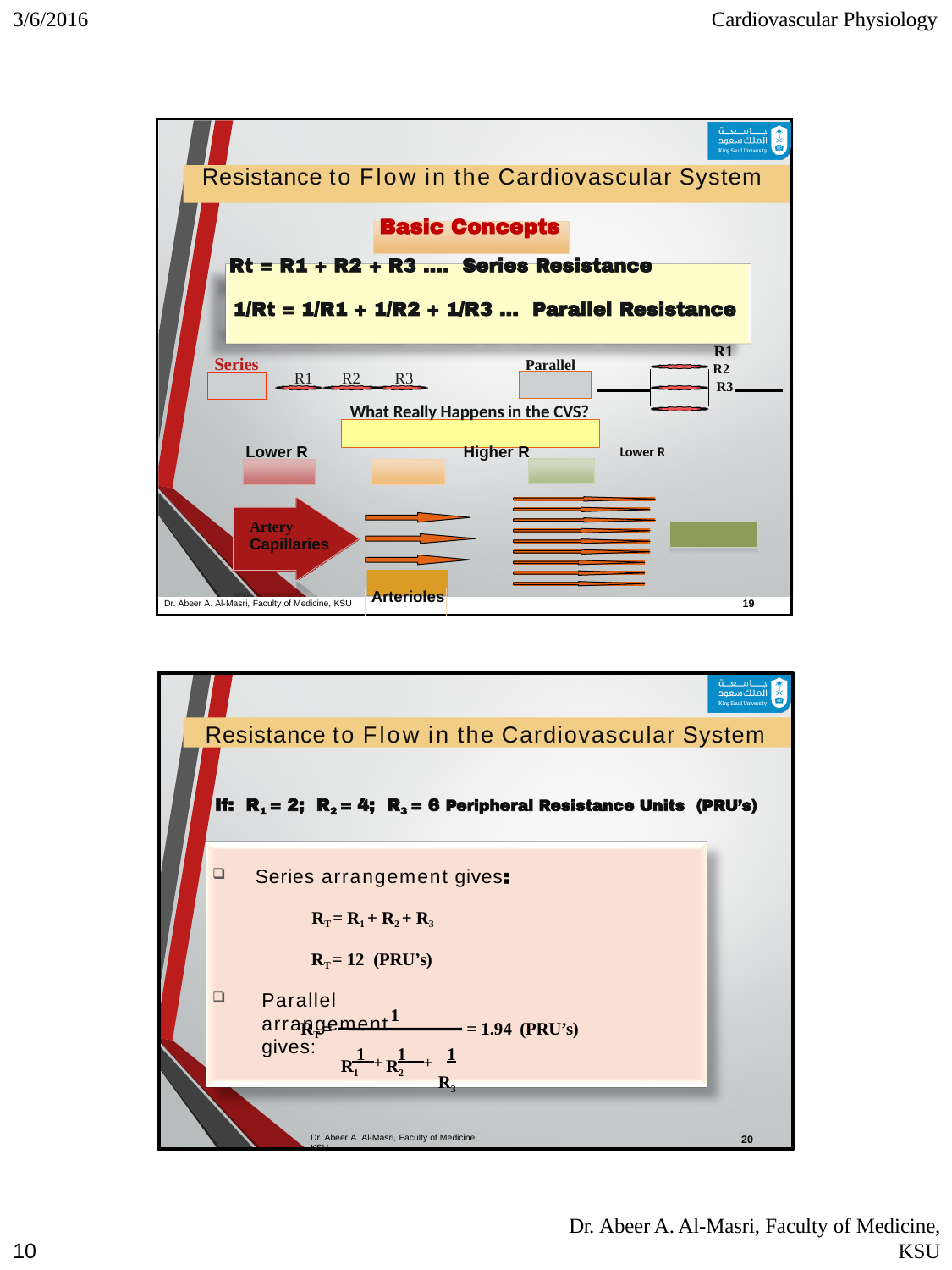

3/6/2016
Cardiovascular Physiology
| Resistance to Flow in the Cardiovascular System Basic Concepts Rt = R1 + R2 + R3 …. Series Resistance 1/Rt = 1/R1 + 1/R2 + 1/R3 … Parallel Resistance R1 Series Parallel R2 R1 R2 R3 R3 What Really Happens in the CVS? Lower R Higher R Lower R Artery Capillaries |  |  |
| --- | --- | --- |
| Dr. Abeer A. Al-Masri, Faculty of Medicine, KSU | Arterioles | 19 |

Resistance to Flow in the Cardiovascular System
If:  R1 = 2;  R2 = 4;  R3 = 6 Peripheral Resistance Units  (PRU’s)

Series arrangement gives:
RT = R1 + R2 + R3  RT = 12  (PRU’s)
Parallel arrangement gives:

1
RT =
= 1.94 (PRU’s)

 1  +    1    +    1
R3

R1	R2

Dr. Abeer A. Al-Masri, Faculty of Medicine, KSU
20
Dr. Abeer A. Al-Masri, Faculty of Medicine,
KSU
10